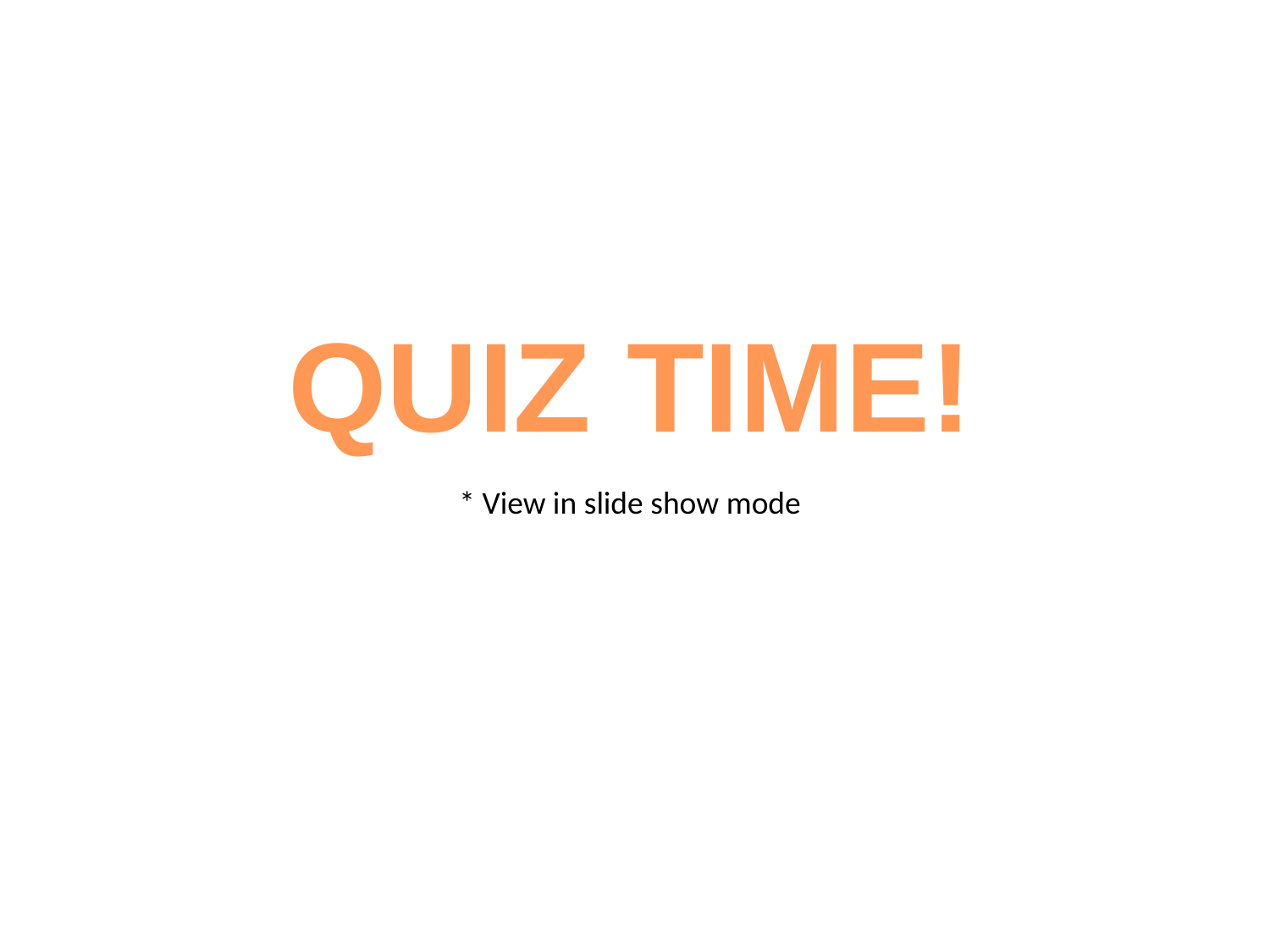

QUIZ TIME!
* View in slide show mode